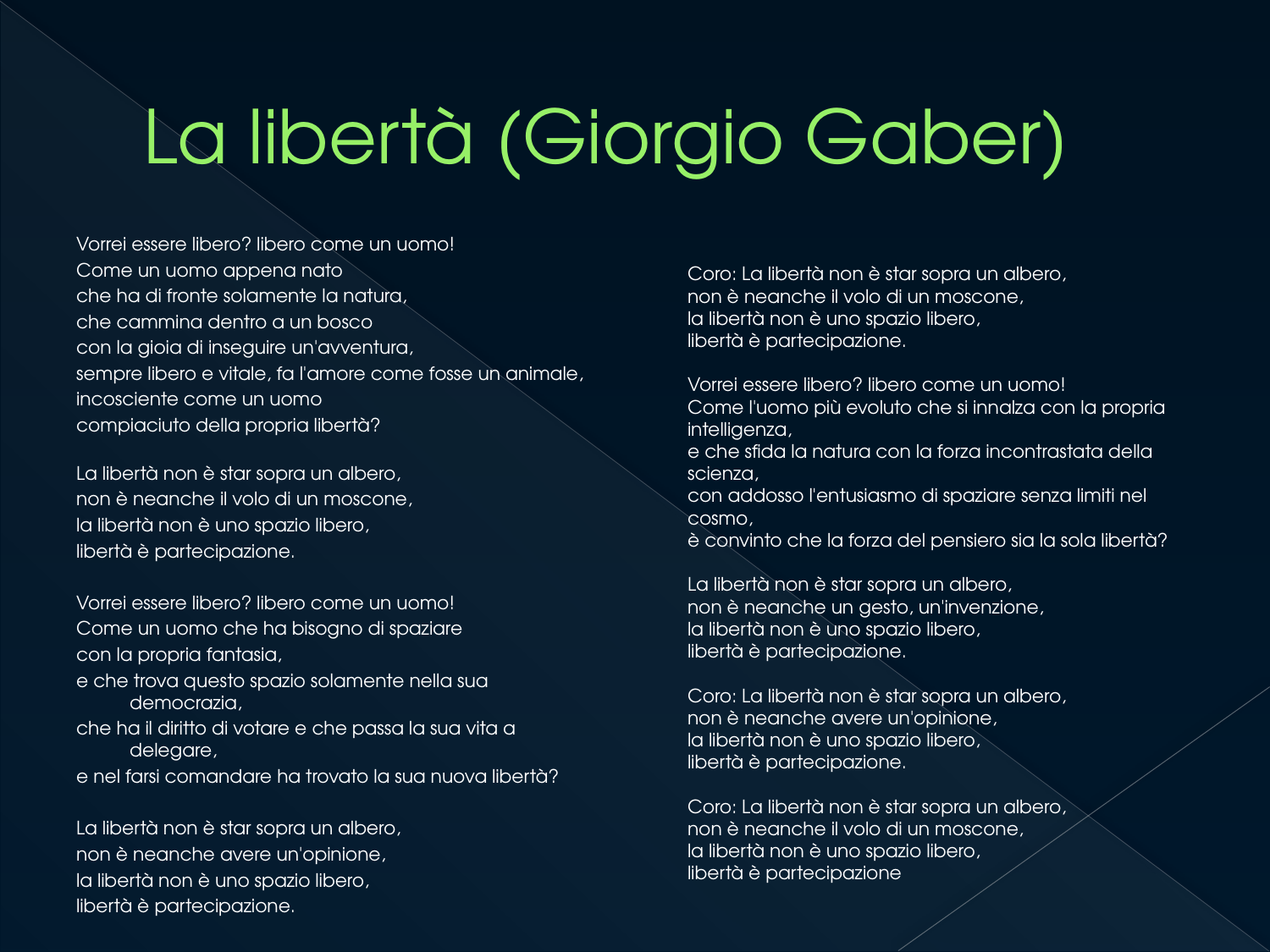

# La libertà (Giorgio Gaber)
Vorrei essere libero? libero come un uomo!
Come un uomo appena nato
che ha di fronte solamente la natura,
che cammina dentro a un bosco
con la gioia di inseguire un'avventura,
sempre libero e vitale, fa l'amore come fosse un animale,
incosciente come un uomo
compiaciuto della propria libertà?
La libertà non è star sopra un albero,
non è neanche il volo di un moscone,
la libertà non è uno spazio libero,
libertà è partecipazione.

Vorrei essere libero? libero come un uomo!
Come un uomo che ha bisogno di spaziare
con la propria fantasia,
e che trova questo spazio solamente nella sua democrazia,
che ha il diritto di votare e che passa la sua vita a delegare,
e nel farsi comandare ha trovato la sua nuova libertà?

La libertà non è star sopra un albero,
non è neanche avere un'opinione,
la libertà non è uno spazio libero,
libertà è partecipazione.

Coro: La libertà non è star sopra un albero,
non è neanche il volo di un moscone,
la libertà non è uno spazio libero,
libertà è partecipazione.
Vorrei essere libero? libero come un uomo!
Come l'uomo più evoluto che si innalza con la propria intelligenza,
e che sfida la natura con la forza incontrastata della scienza,
con addosso l'entusiasmo di spaziare senza limiti nel cosmo,
è convinto che la forza del pensiero sia la sola libertà?
La libertà non è star sopra un albero,
non è neanche un gesto, un'invenzione,
la libertà non è uno spazio libero,
libertà è partecipazione.
Coro: La libertà non è star sopra un albero,
non è neanche avere un'opinione,
la libertà non è uno spazio libero,
libertà è partecipazione.
Coro: La libertà non è star sopra un albero,
non è neanche il volo di un moscone,
la libertà non è uno spazio libero,
libertà è partecipazione